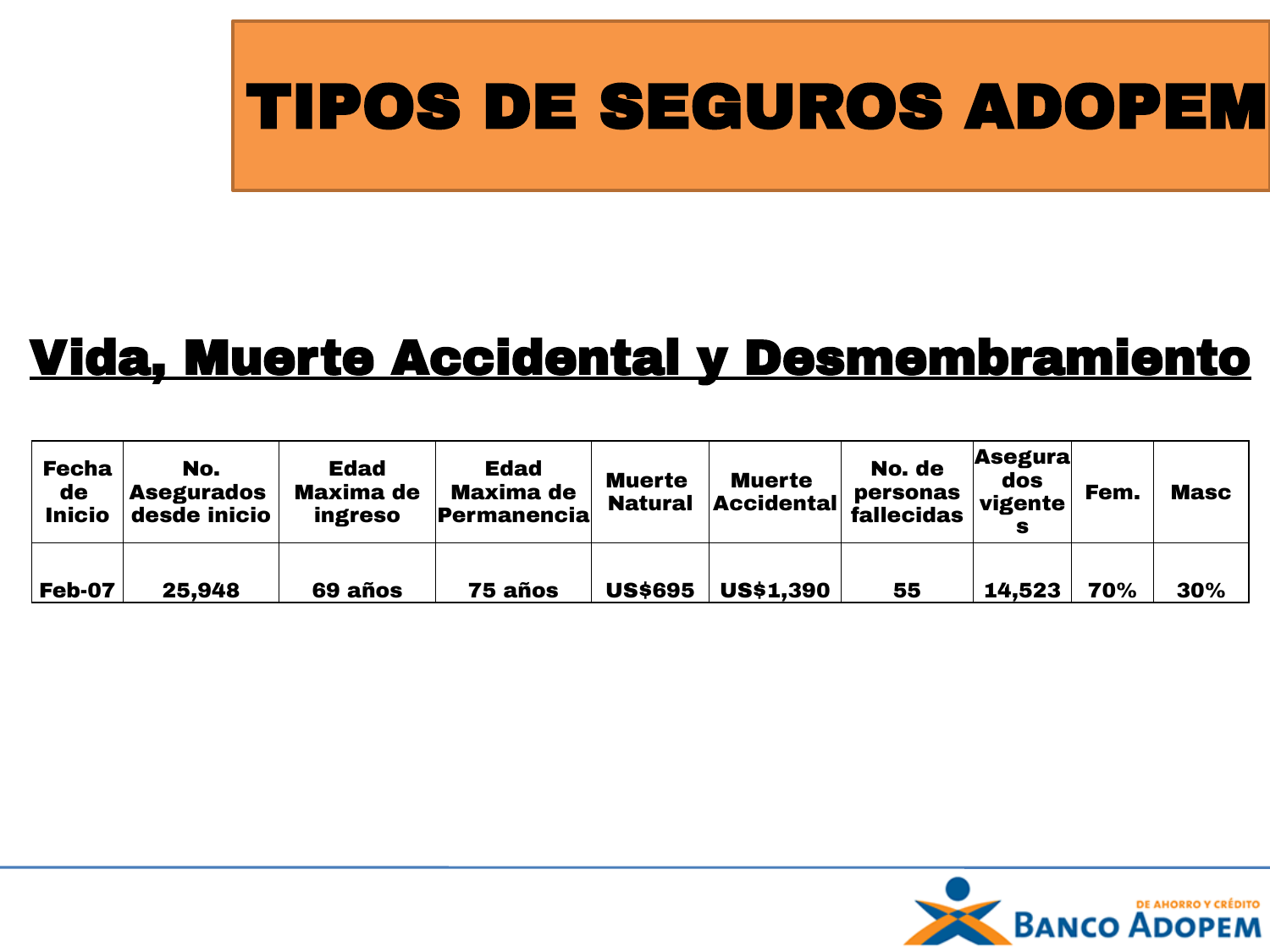

TIPOS DE SEGUROS ADOPEM
Vida, Muerte Accidental y Desmembramiento
| Fecha de Inicio | No. Asegurados desde inicio | Edad Maxima de ingreso | Edad Maxima de Permanencia | Muerte Natural | Muerte Accidental | No. de personas fallecidas | Asegurados vigentes | Fem. | Masc |
| --- | --- | --- | --- | --- | --- | --- | --- | --- | --- |
| Feb-07 | 25,948 | 69 años | 75 años | US$695 | US$1,390 | 55 | 14,523 | 70% | 30% |